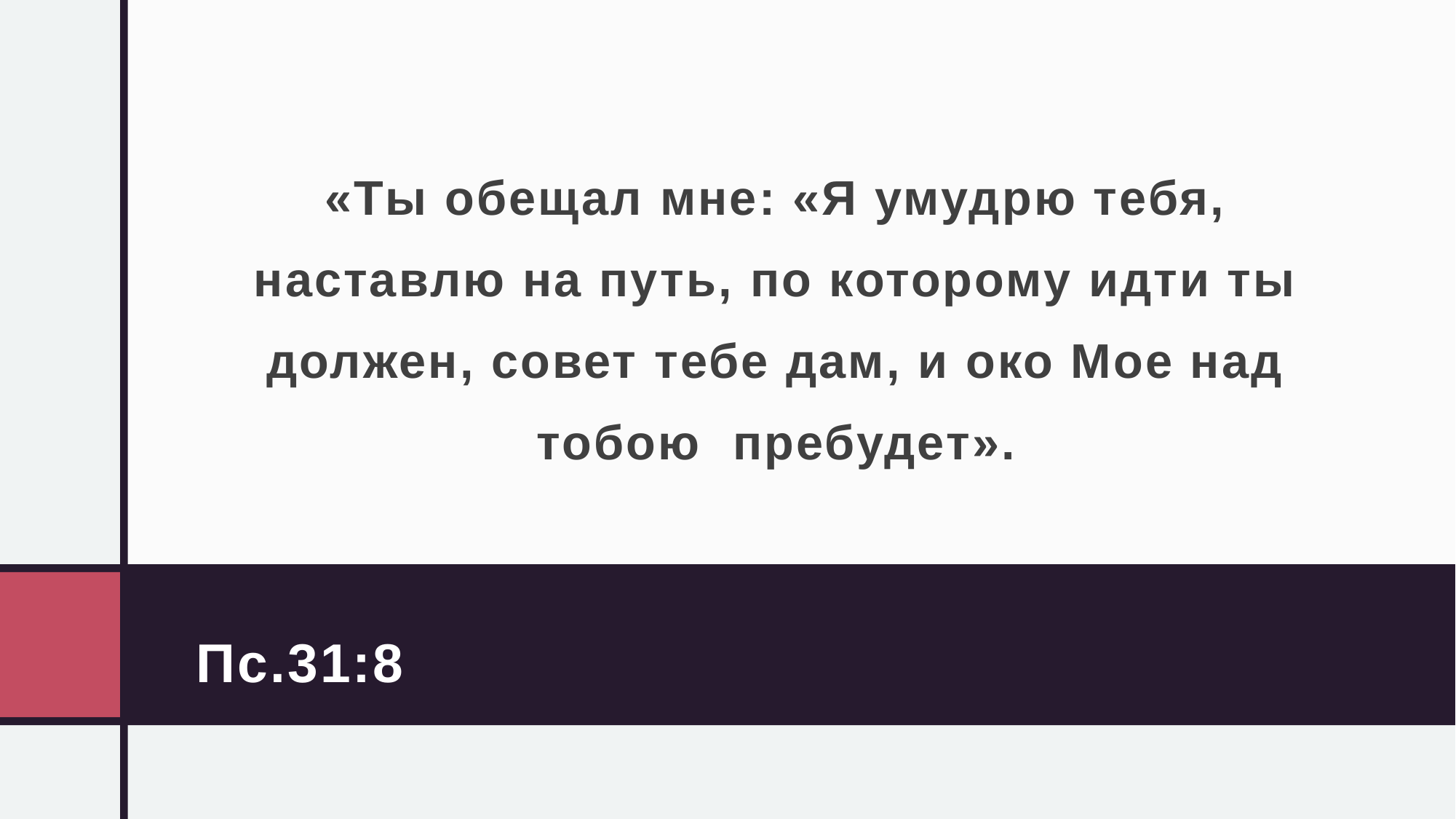

«Ты обещал мне: «Я умудрю тебя, наставлю на путь, по которому идти ты должен, совет тебе дам, и око Мое над тобою  пребудет».

# Пс.31:8